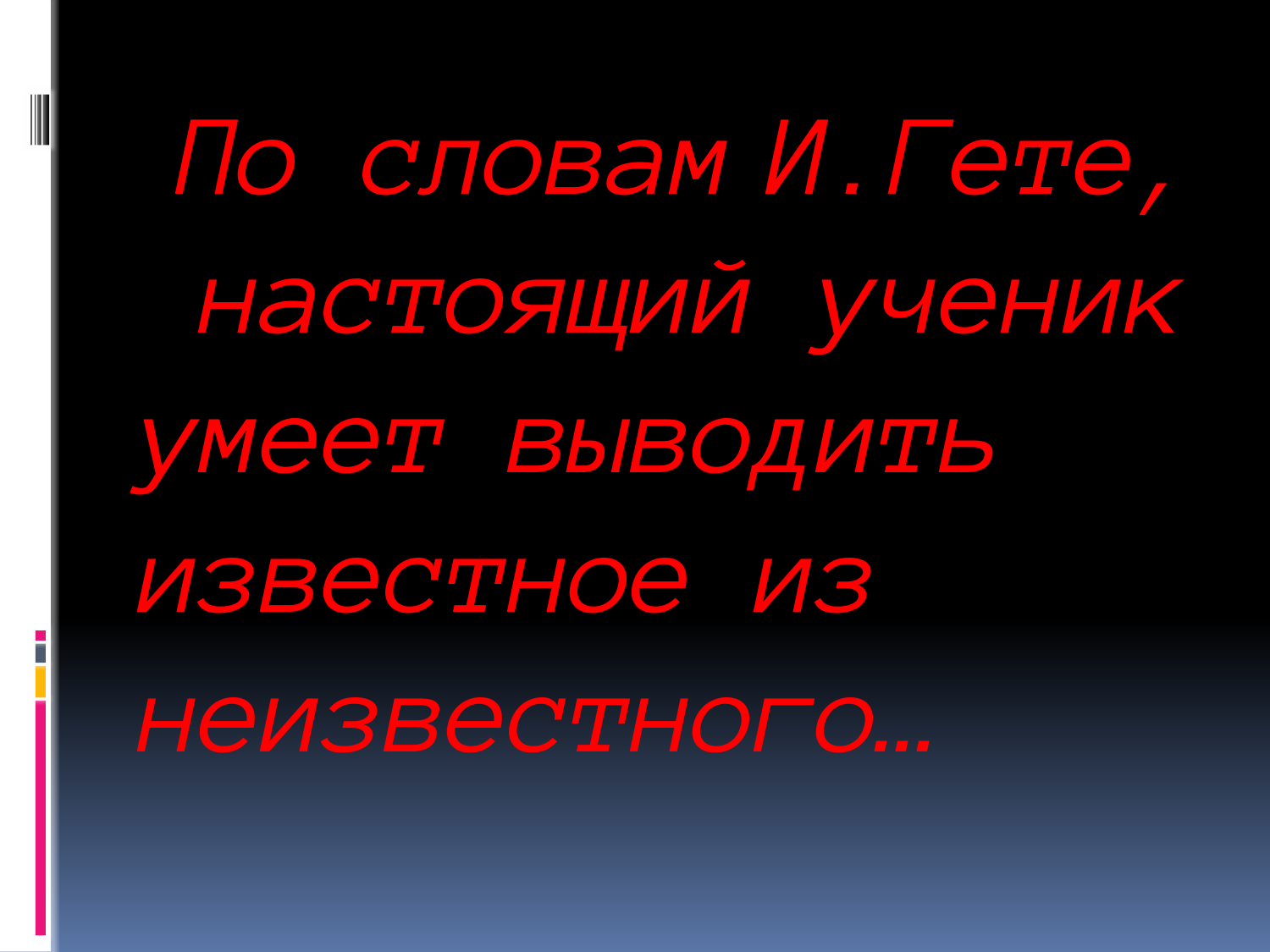

# По словам И.Гете,  настоящий ученик умеет выводить известное из неизвестного…